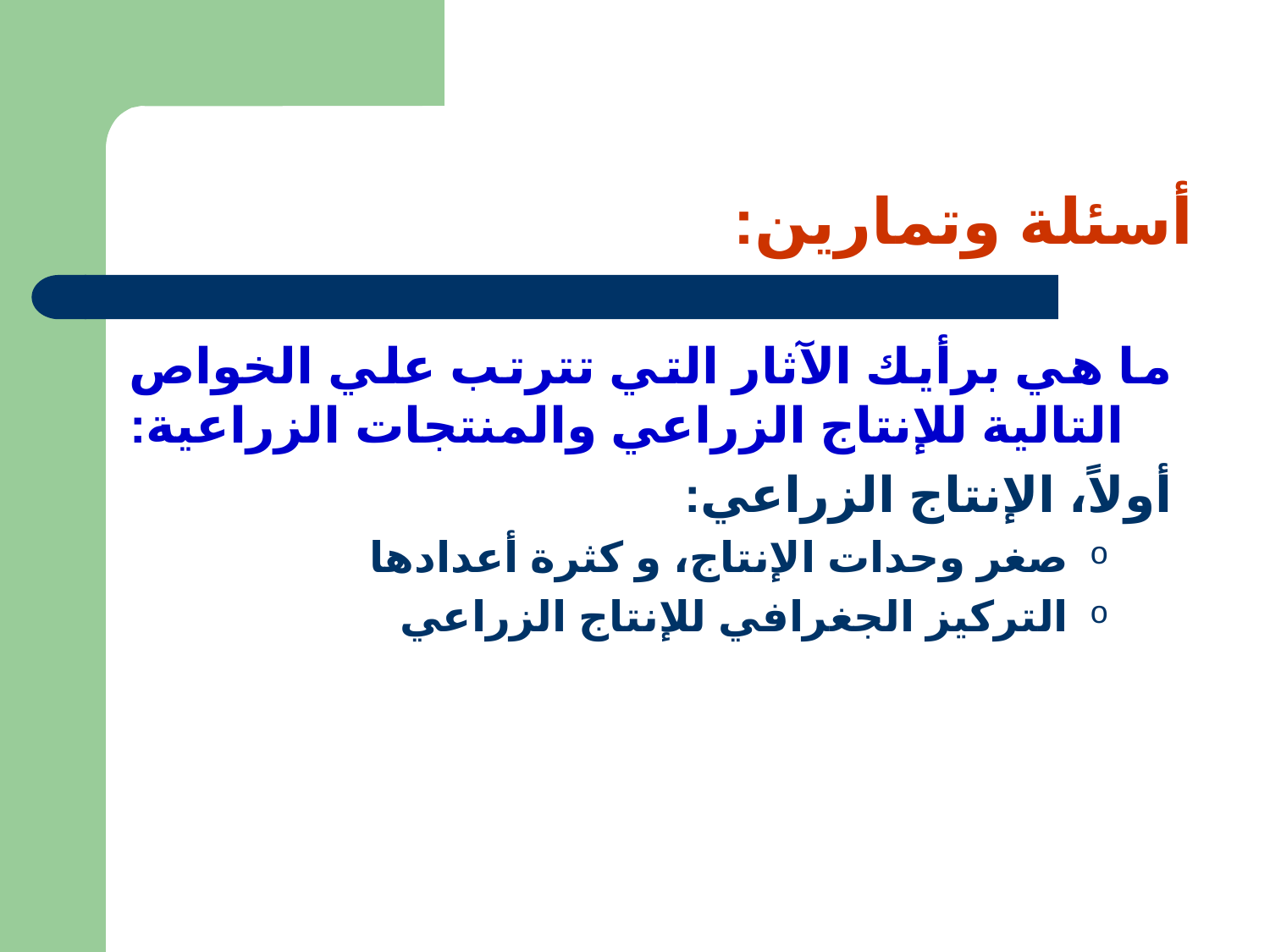

# أسئلة وتمارين:
ما هي برأيك الآثار التي تترتب علي الخواص التالية للإنتاج الزراعي والمنتجات الزراعية:
أولاً، الإنتاج الزراعي:
صغر وحدات الإنتاج، و كثرة أعدادها
التركيز الجغرافي للإنتاج الزراعي